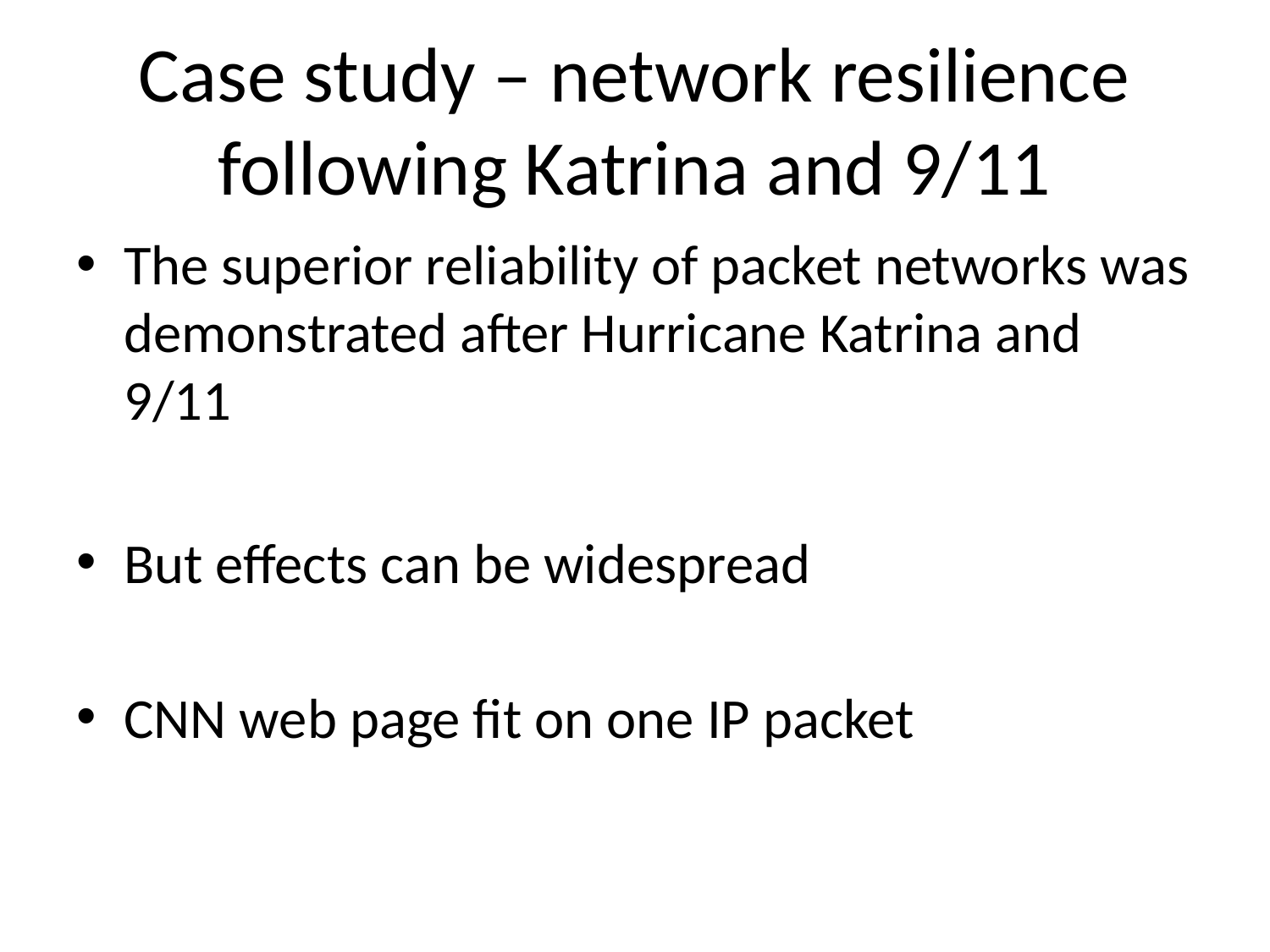

# Case study – network resilience following Katrina and 9/11
The superior reliability of packet networks was demonstrated after Hurricane Katrina and 9/11

But effects can be widespread

CNN web page fit on one IP packet